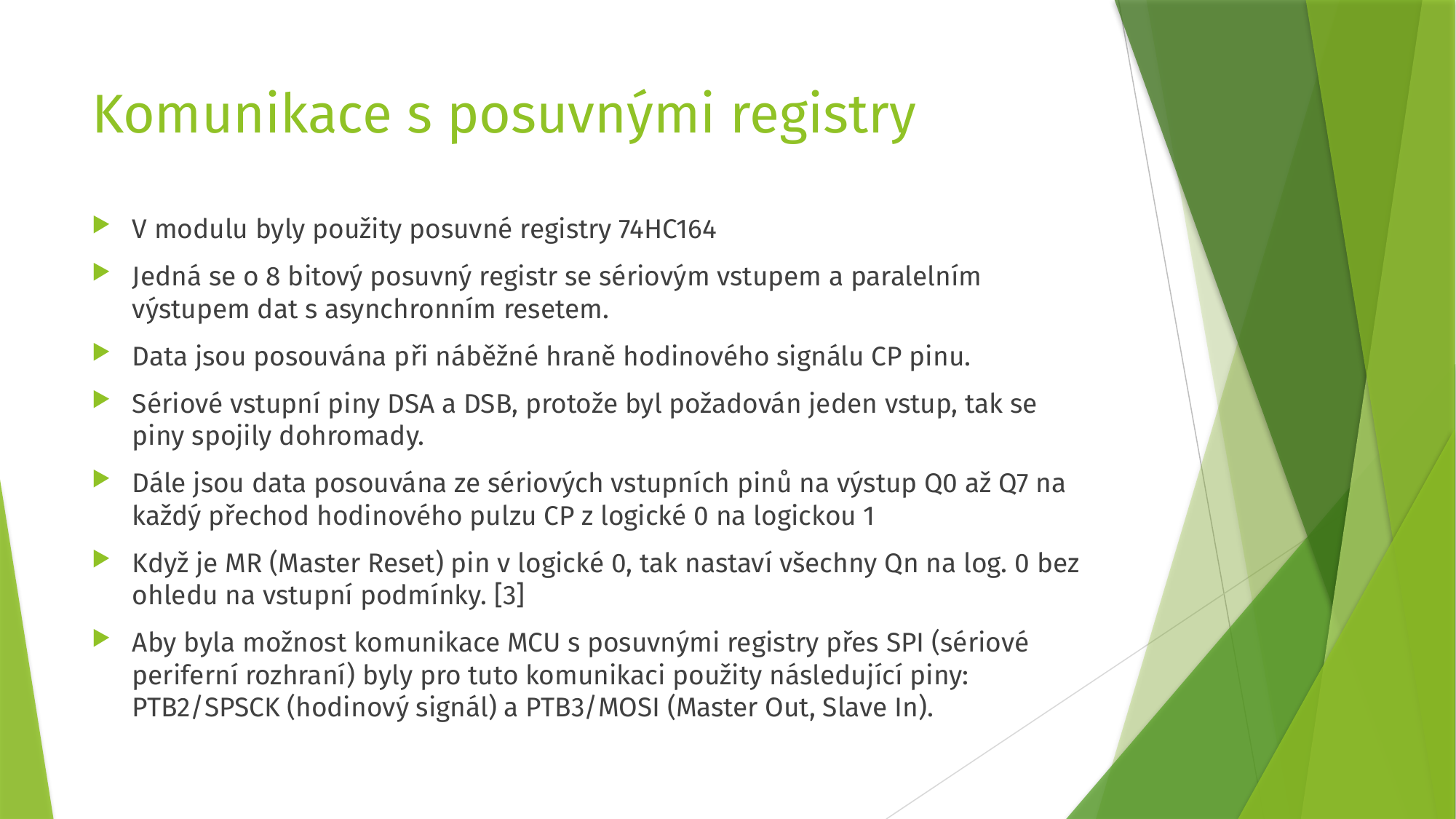

# Komunikace s posuvnými registry
V modulu byly použity posuvné registry 74HC164
Jedná se o 8 bitový posuvný registr se sériovým vstupem a paralelním výstupem dat s asynchronním resetem.
Data jsou posouvána při náběžné hraně hodinového signálu CP pinu.
Sériové vstupní piny DSA a DSB, protože byl požadován jeden vstup, tak se piny spojily dohromady.
Dále jsou data posouvána ze sériových vstupních pinů na výstup Q0 až Q7 na každý přechod hodinového pulzu CP z logické 0 na logickou 1
Když je MR (Master Reset) pin v logické 0, tak nastaví všechny Qn na log. 0 bez ohledu na vstupní podmínky. [3]
Aby byla možnost komunikace MCU s posuvnými registry přes SPI (sériové periferní rozhraní) byly pro tuto komunikaci použity následující piny: PTB2/SPSCK (hodinový signál) a PTB3/MOSI (Master Out, Slave In).